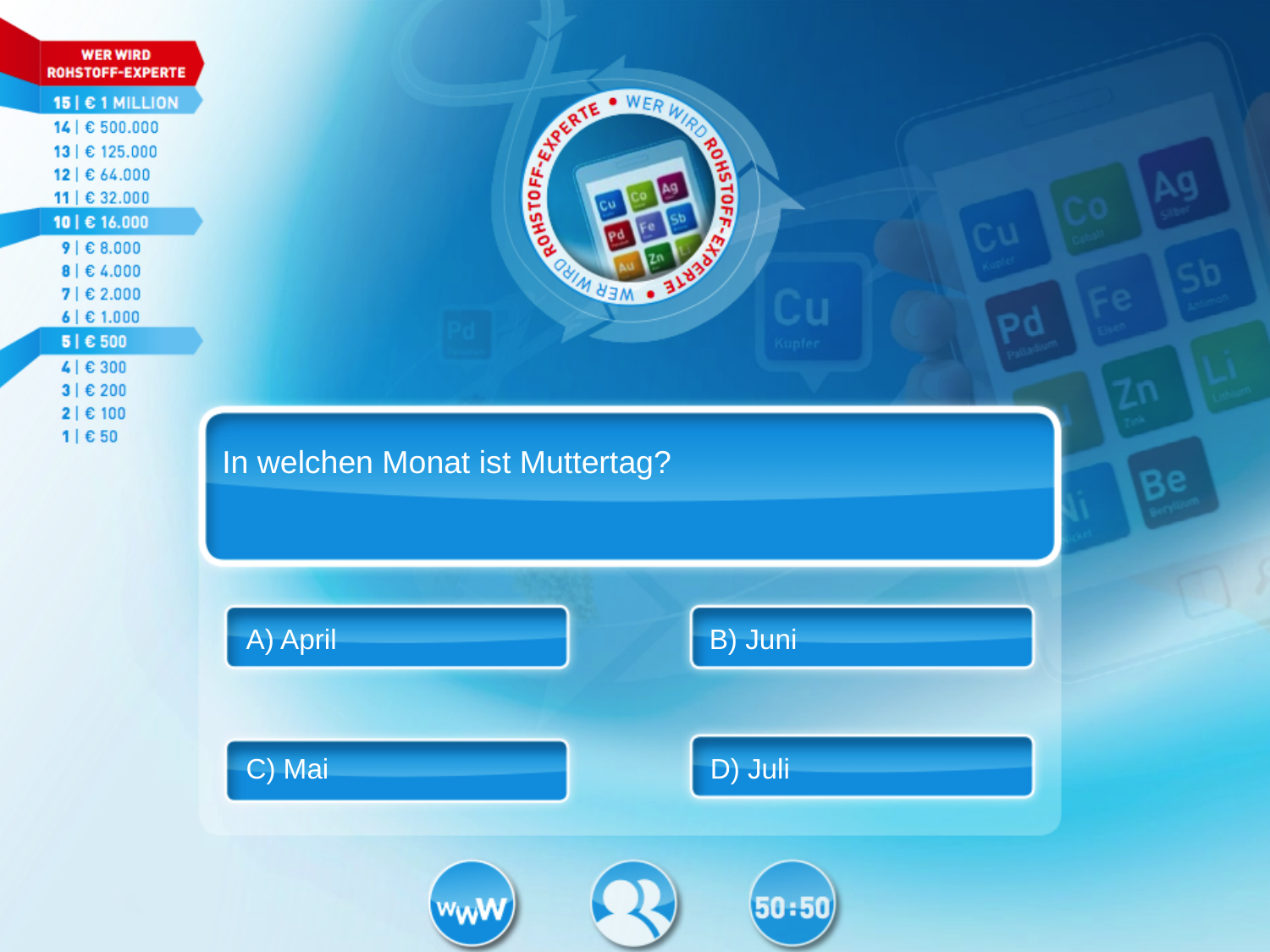

In welchen Monat ist Muttertag?
A) April
B) Juni
C) Mai
D) Juli